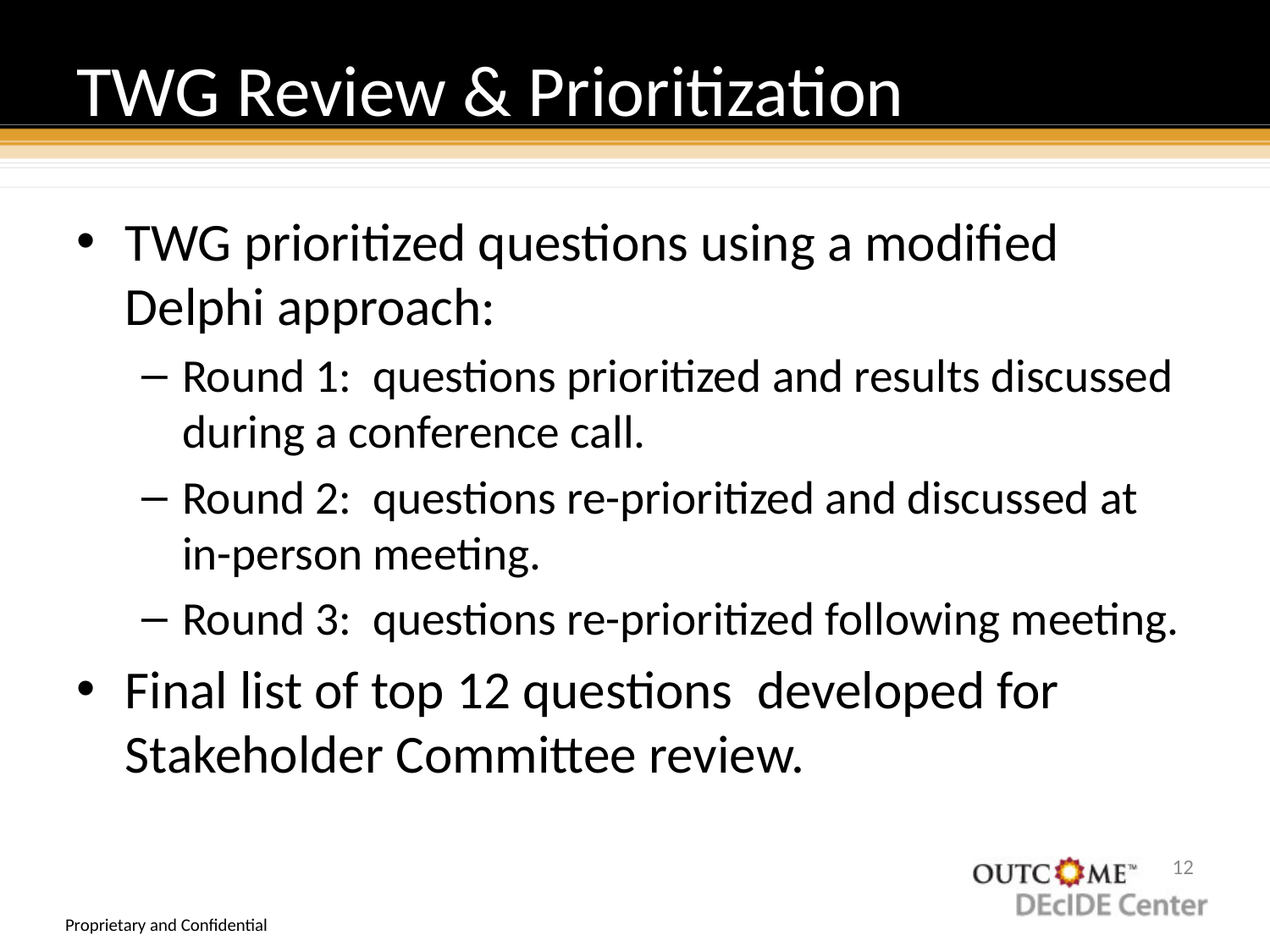

# TWG Review & Prioritization
TWG prioritized questions using a modified Delphi approach:
Round 1:  questions prioritized and results discussed during a conference call.
Round 2:  questions re-prioritized and discussed at in-person meeting.
Round 3:  questions re-prioritized following meeting.
Final list of top 12 questions  developed for Stakeholder Committee review.

12